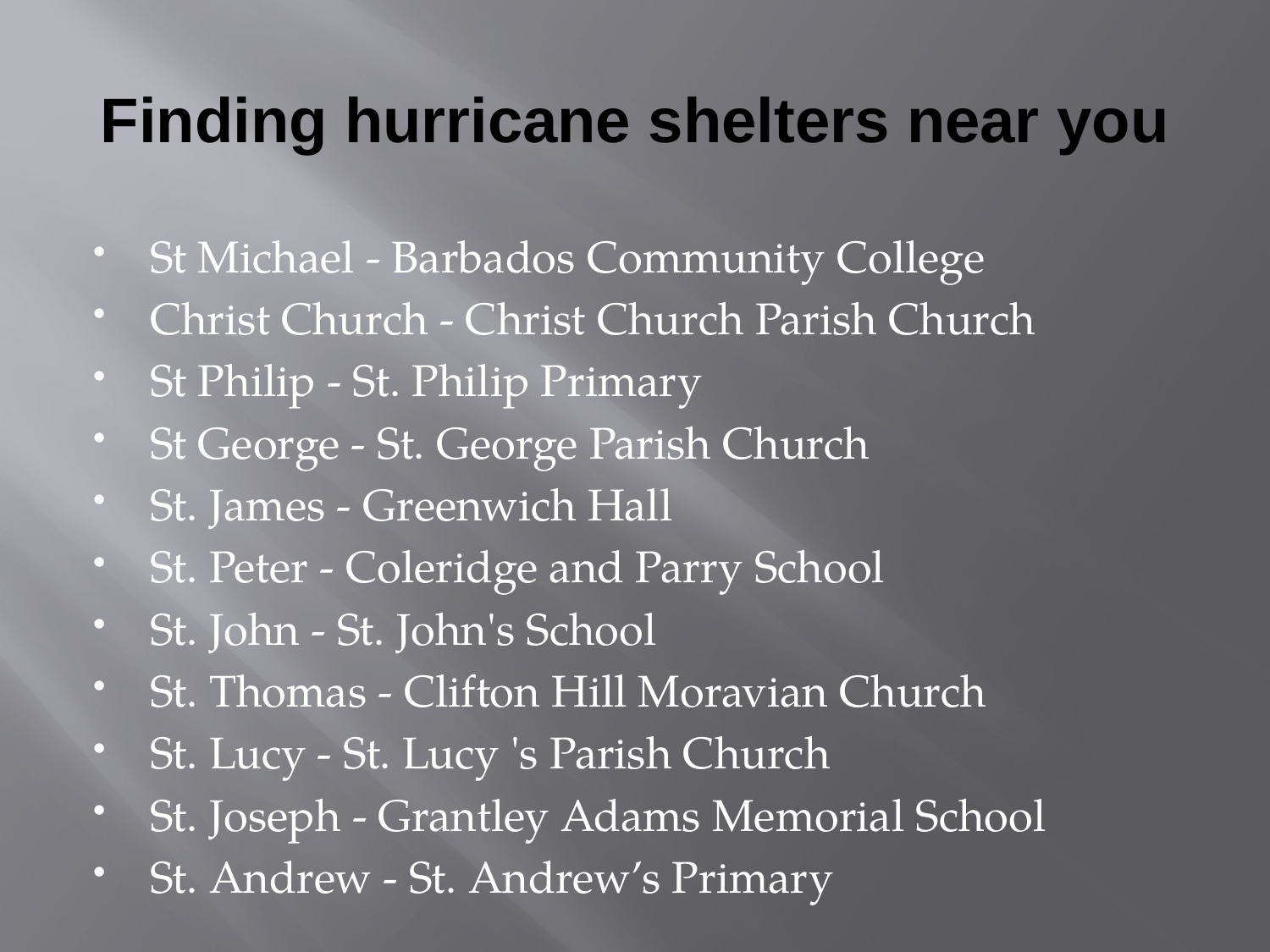

# Finding hurricane shelters near you
St Michael - Barbados Community College
Christ Church - Christ Church Parish Church
St Philip - St. Philip Primary
St George - St. George Parish Church
St. James - Greenwich Hall
St. Peter - Coleridge and Parry School
St. John - St. John's School
St. Thomas - Clifton Hill Moravian Church
St. Lucy - St. Lucy 's Parish Church
St. Joseph - Grantley Adams Memorial School
St. Andrew - St. Andrew’s Primary